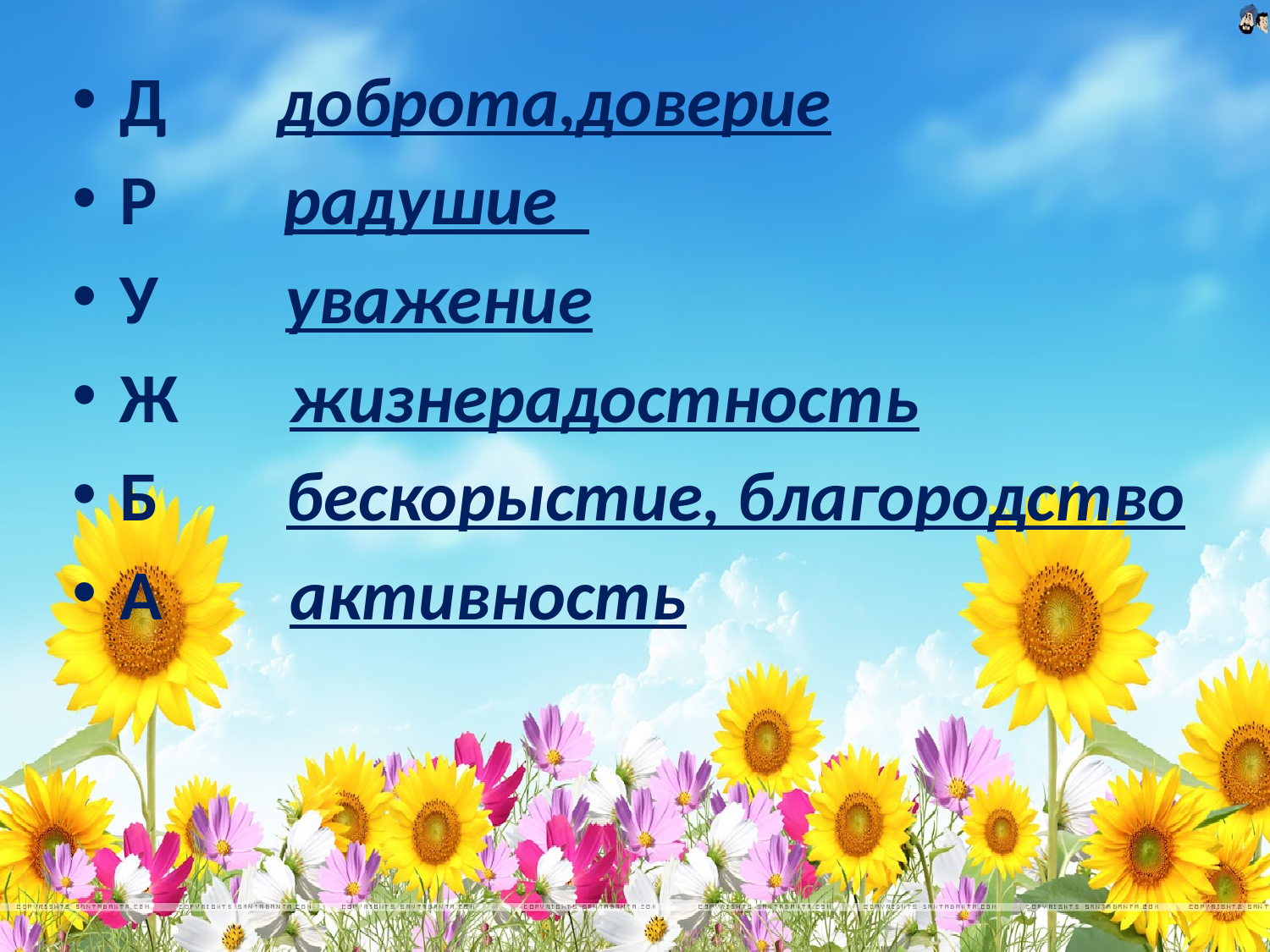

#
Д       доброта,доверие
Р        радушие
У        уважение
Ж       жизнерадостность
Б        бескорыстие, благородство
А        активность